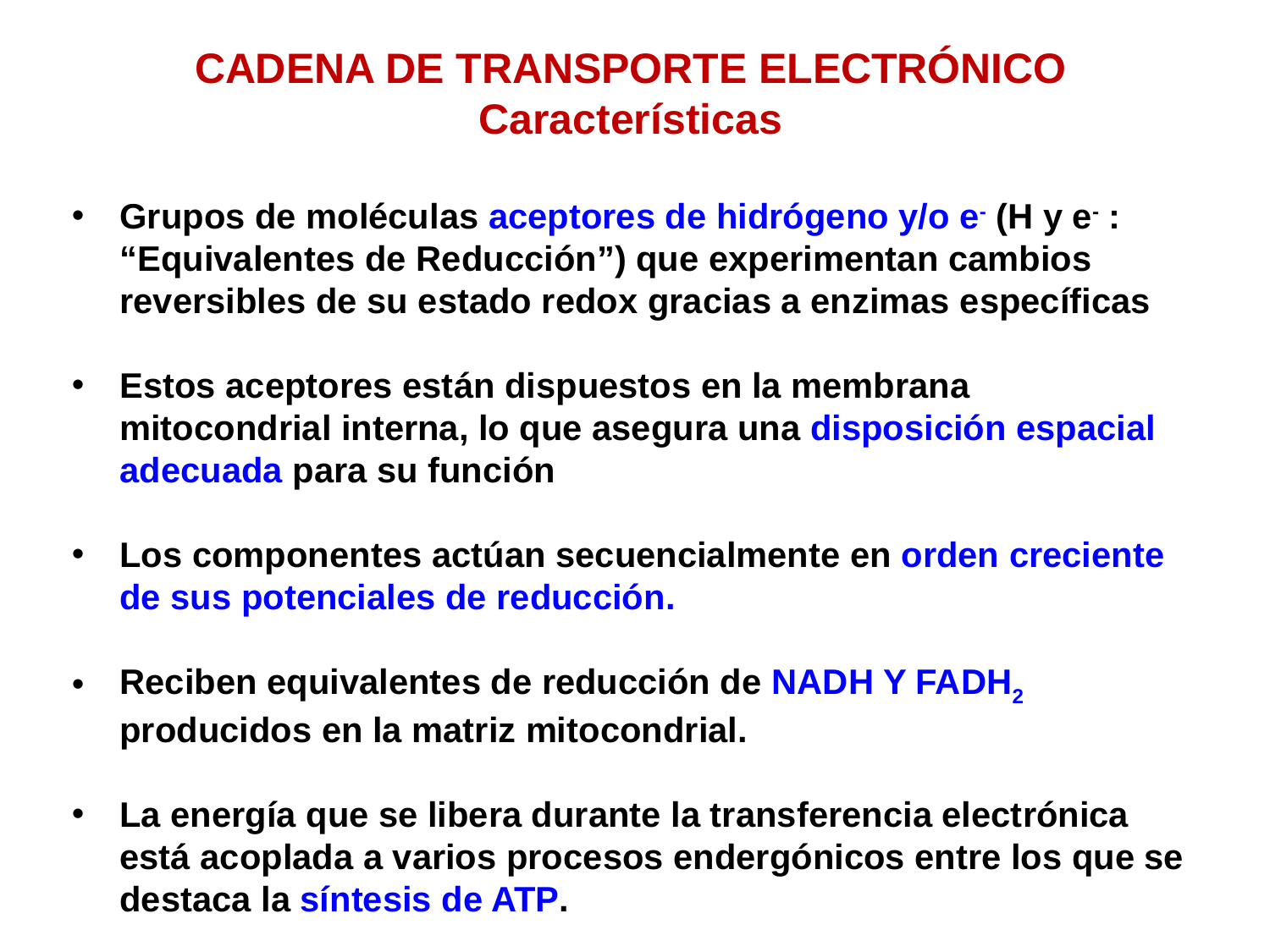

CADENA DE TRANSPORTE ELECTRÓNICO
Características

Grupos de moléculas aceptores de hidrógeno y/o e- (H y e- : “Equivalentes de Reducción”) que experimentan cambios reversibles de su estado redox gracias a enzimas específicas

Estos aceptores están dispuestos en la membrana mitocondrial interna, lo que asegura una disposición espacial adecuada para su función

Los componentes actúan secuencialmente en orden creciente de sus potenciales de reducción.

Reciben equivalentes de reducción de NADH Y FADH2 producidos en la matriz mitocondrial.

La energía que se libera durante la transferencia electrónica está acoplada a varios procesos endergónicos entre los que se destaca la síntesis de ATP.